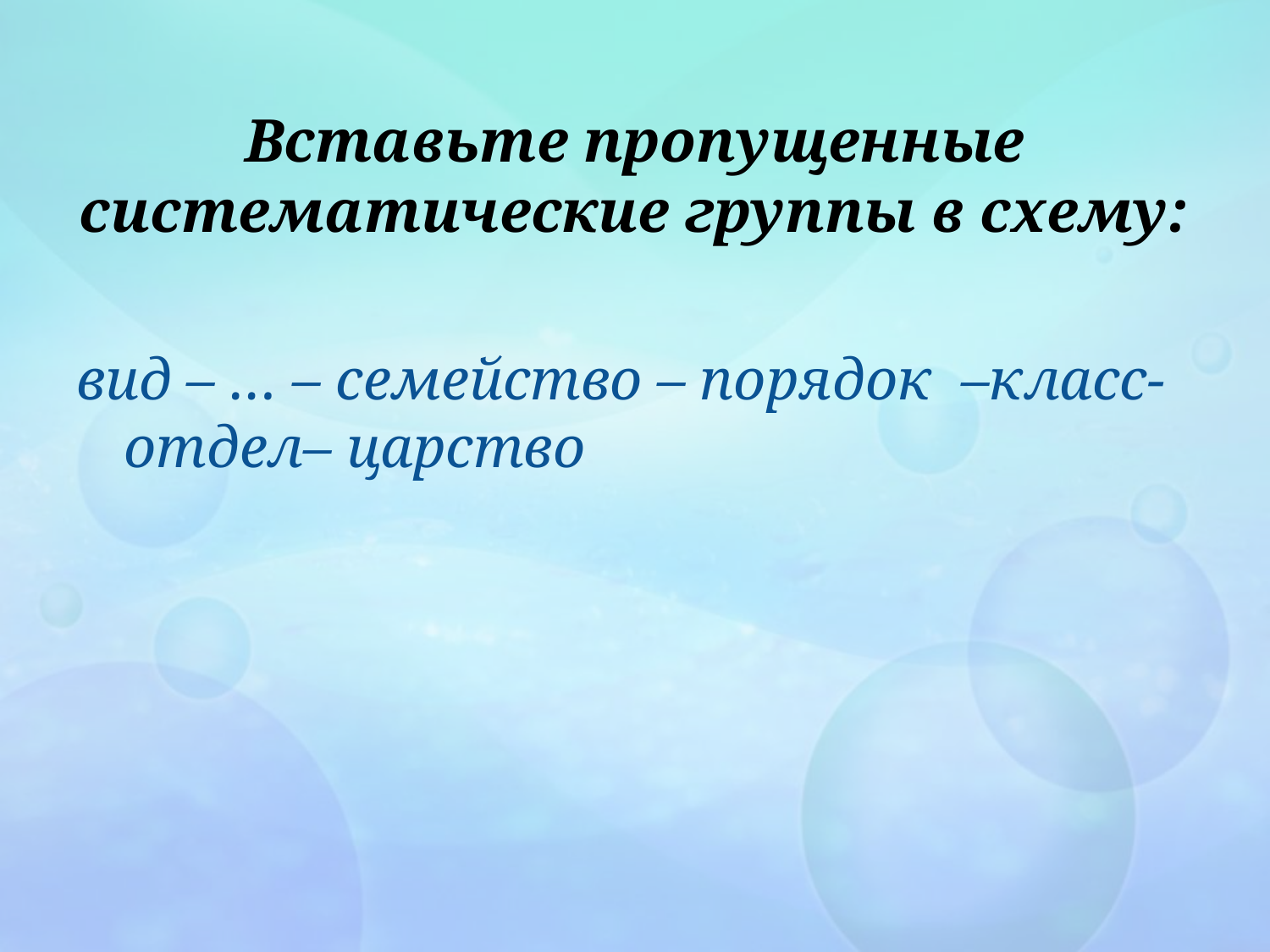

# Вставьте пропущенные систематические группы в схему:
вид – … – семейство – порядок  –класс- отдел– царство